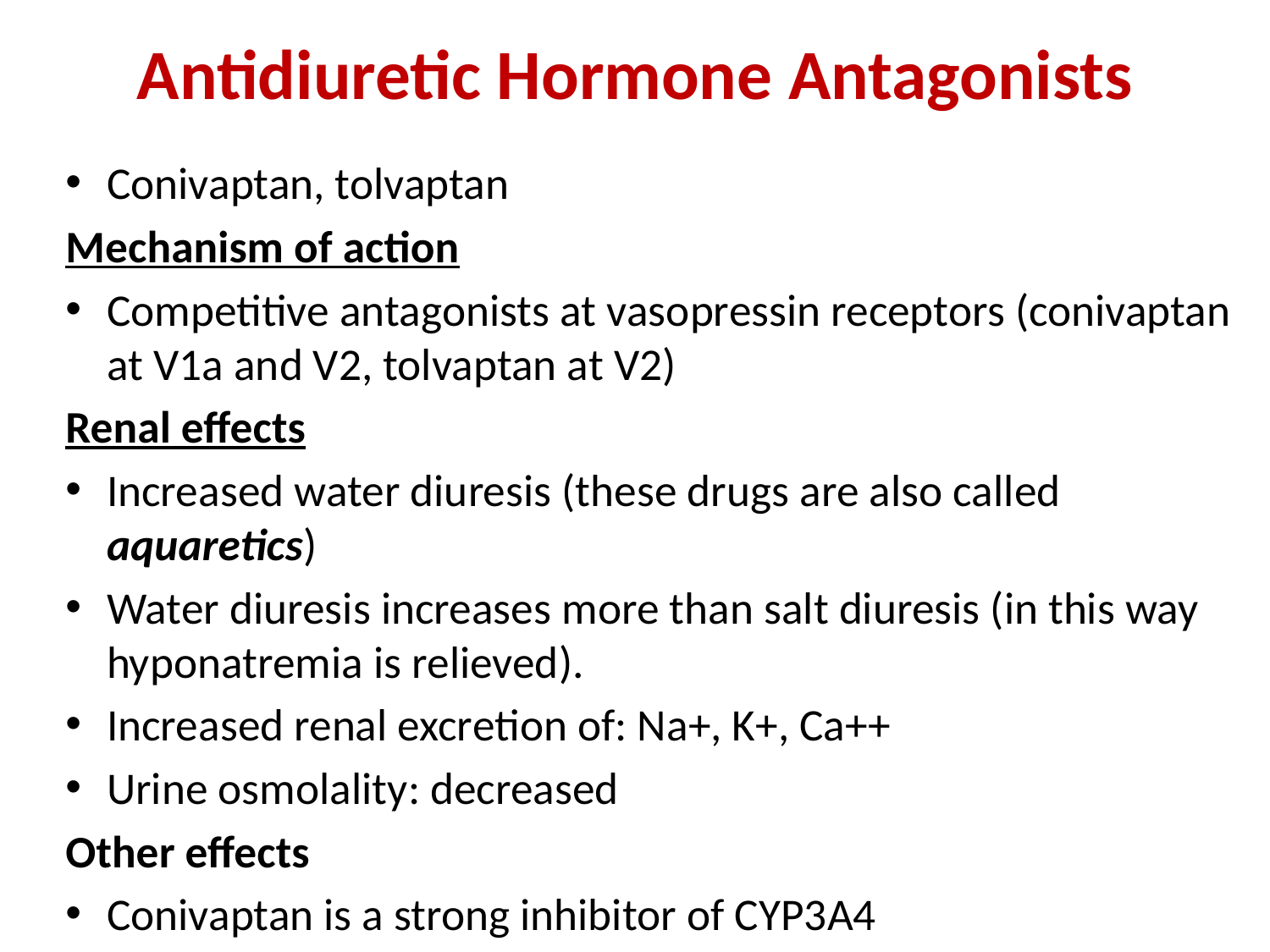

# Antidiuretic Hormone Antagonists
Conivaptan, tolvaptan
Mechanism of action
Competitive antagonists at vasopressin receptors (conivaptan at V1a and V2, tolvaptan at V2)
Renal effects
Increased water diuresis (these drugs are also called aquaretics)
Water diuresis increases more than salt diuresis (in this way hyponatremia is relieved).
Increased renal excretion of: Na+, K+, Ca++
Urine osmolality: decreased
Other effects
Conivaptan is a strong inhibitor of CYP3A4